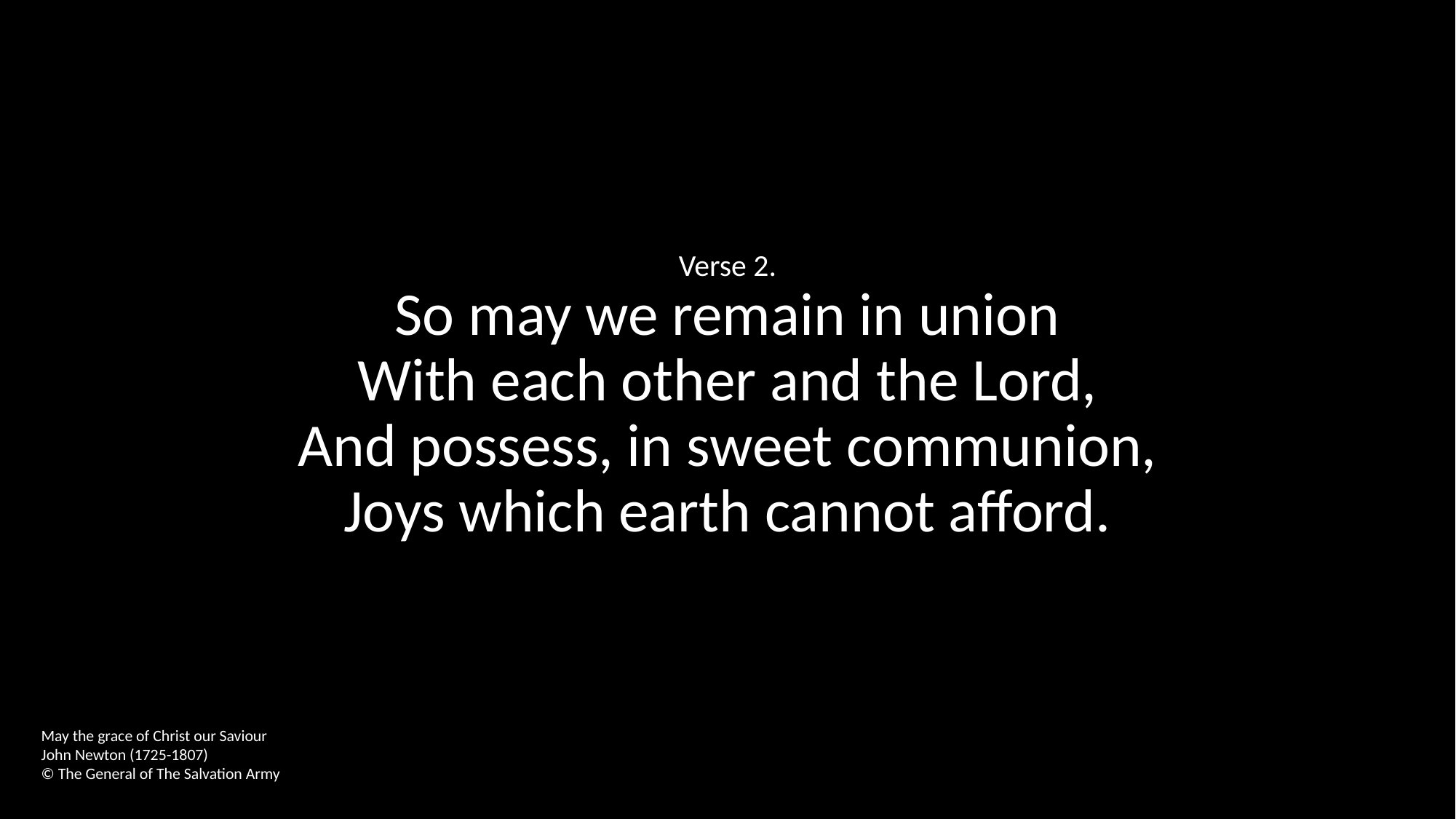

Verse 2.
So may we remain in union
With each other and the Lord,
And possess, in sweet communion,
Joys which earth cannot afford.
May the grace of Christ our Saviour
John Newton (1725-1807)
© The General of The Salvation Army